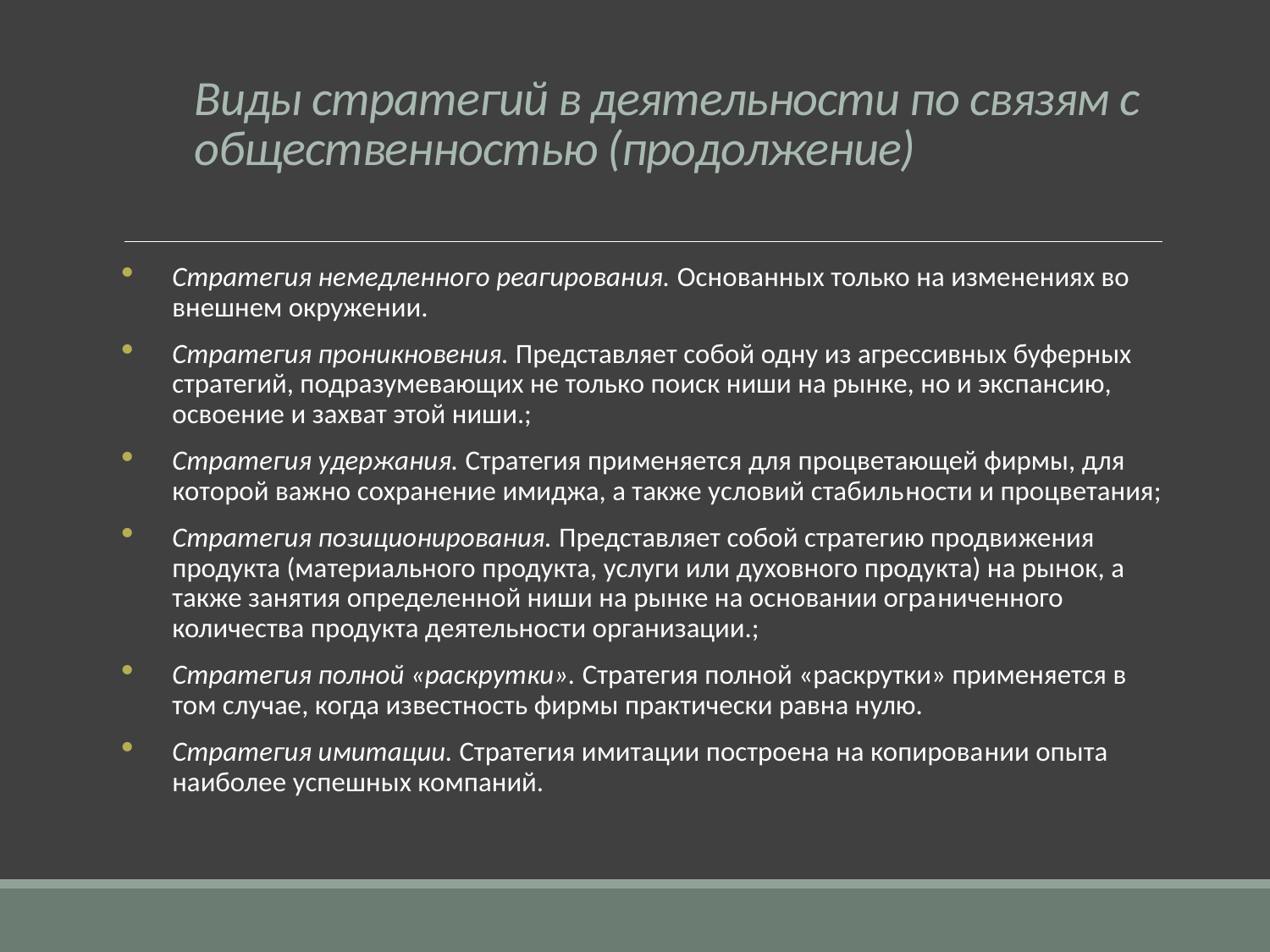

# Виды стратегий в деятельности по связям с общественностью (продолжение)
Стратегия немедленного реагирования. Основанных только на изменениях во внешнем окружении.
Стратегия проникновения. Представляет собой одну из агрессивных буферных стратегий, подразумевающих не только поиск ниши на рынке, но и экспансию, освоение и захват этой ниши.;
Стратегия удержания. Стратегия применяется для процветающей фирмы, для которой важно сохранение имиджа, а также условий стабиль­ности и процветания;
Стратегия позиционирования. Представляет собой стратегию продви­жения продукта (материального продукта, услуги или духовного продукта) на рынок, а также занятия определенной ниши на рынке на основании огра­ниченного количества продукта деятельности организации.;
Стратегия полной «раскрутки». Стратегия полной «раскрутки» применяется в том случае, когда известность фирмы практически равна нулю.
Стратегия имитации. Стратегия имитации построена на копирова­нии опыта наиболее успешных компаний.